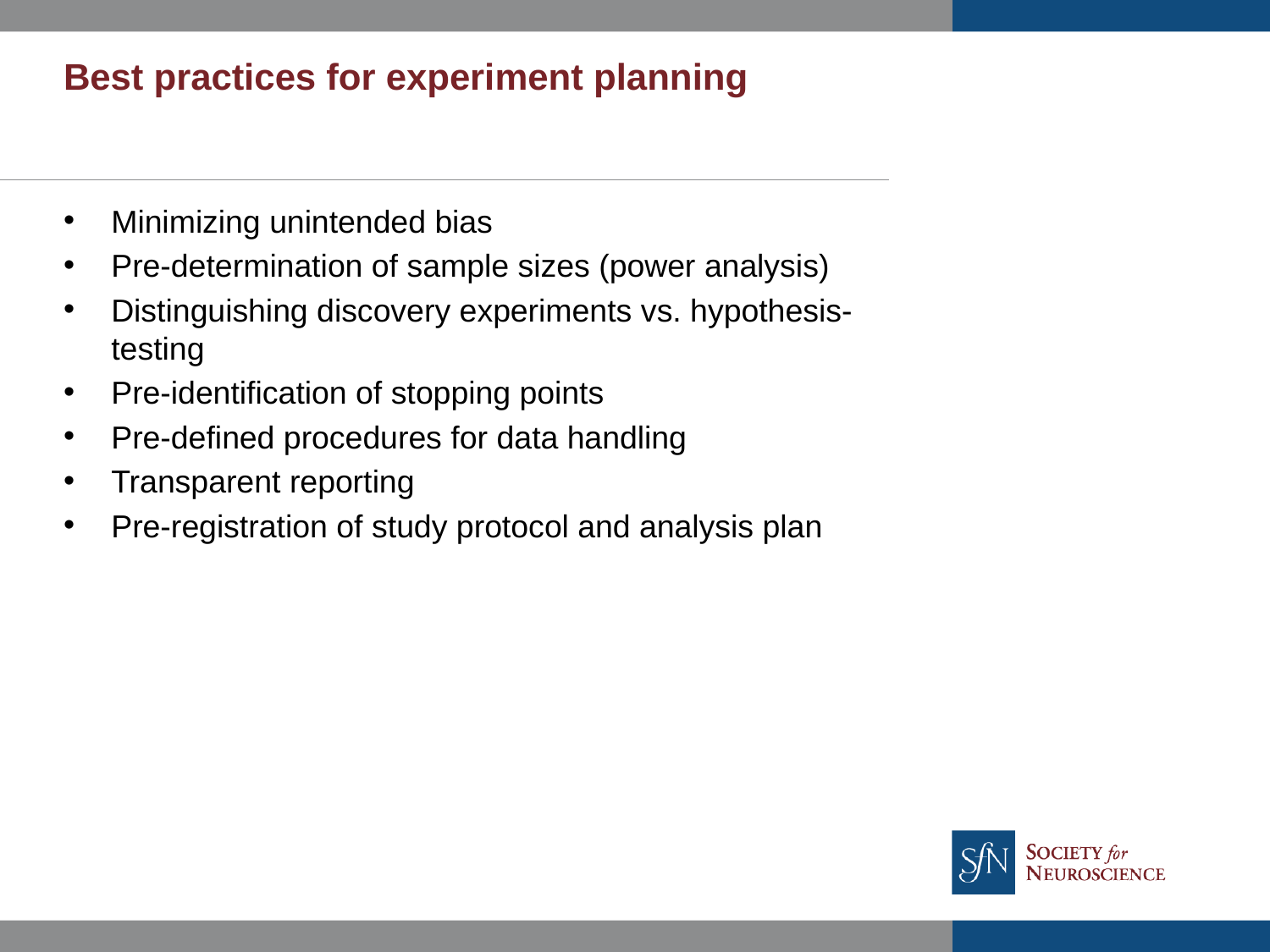

# Best practices for experiment planning
Minimizing unintended bias
Pre-determination of sample sizes (power analysis)
Distinguishing discovery experiments vs. hypothesis-testing
Pre-identification of stopping points
Pre-defined procedures for data handling
Transparent reporting
Pre-registration of study protocol and analysis plan